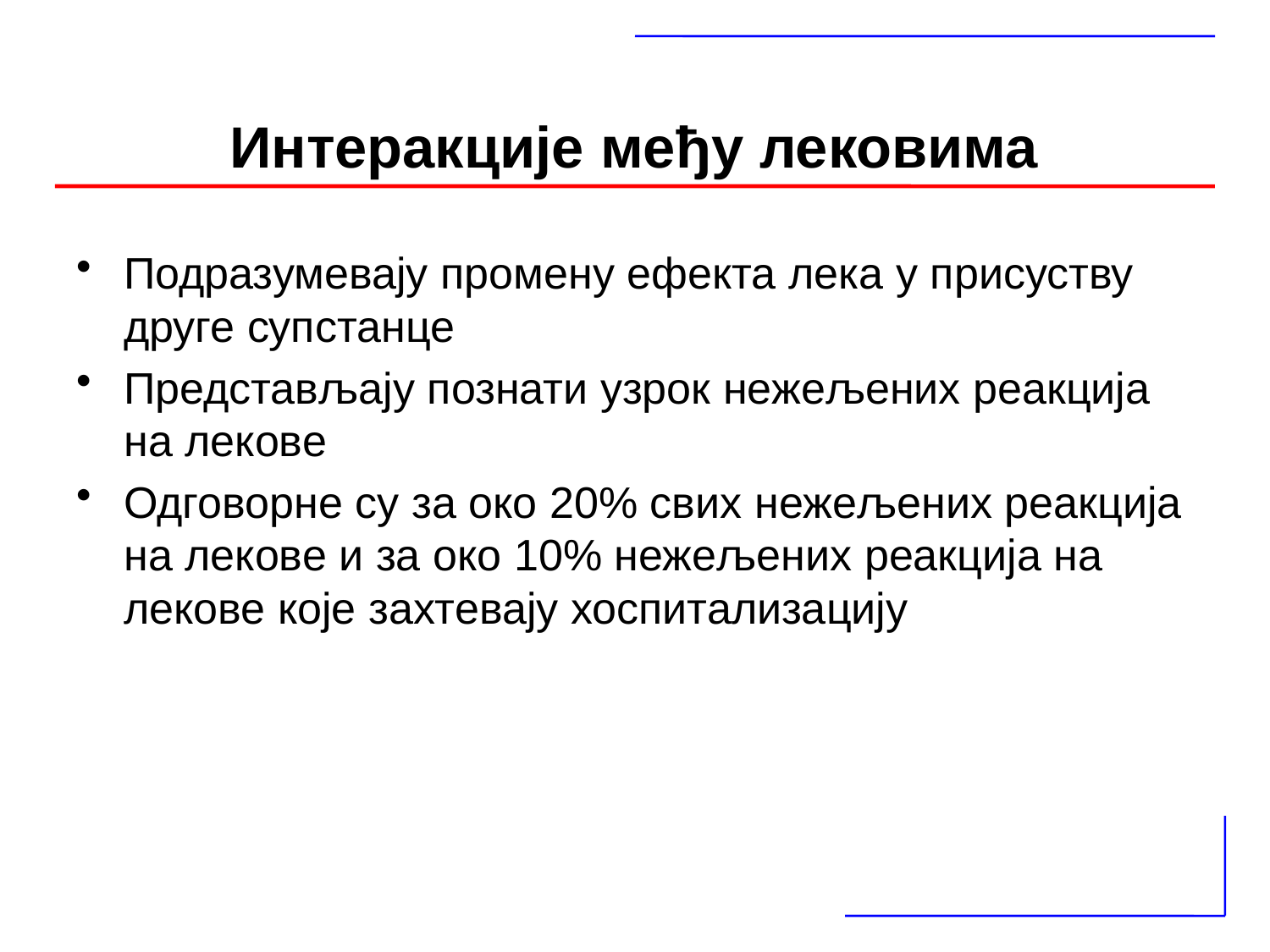

# Интеракције међу лековима
Подразумевају промену ефекта лека у присуству друге супстанце
Представљају познати узрок нежељених реакција на лекове
Одговорне су за око 20% свих нежељених реакција на лекове и за око 10% нежељених реакција на лекове које захтевају хоспитализацију